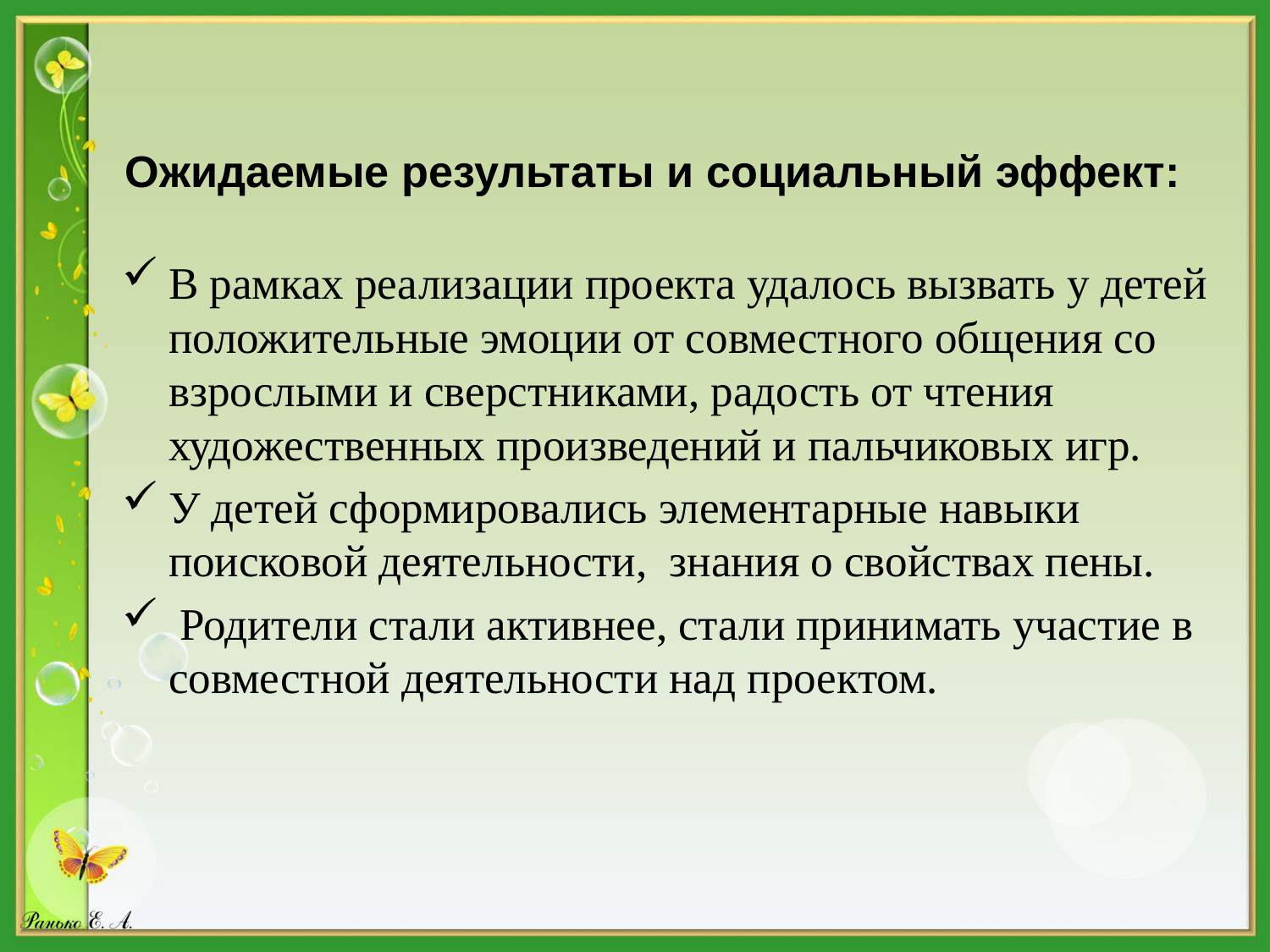

# Ожидаемые результаты и социальный эффект:
В рамках реализации проекта удалось вызвать у детей положительные эмоции от совместного общения со взрослыми и сверстниками, радость от чтения художественных произведений и пальчиковых игр.
У детей сформировались элементарные навыки поисковой деятельности,  знания о свойствах пены.
 Родители стали активнее, стали принимать участие в совместной деятельности над проектом.